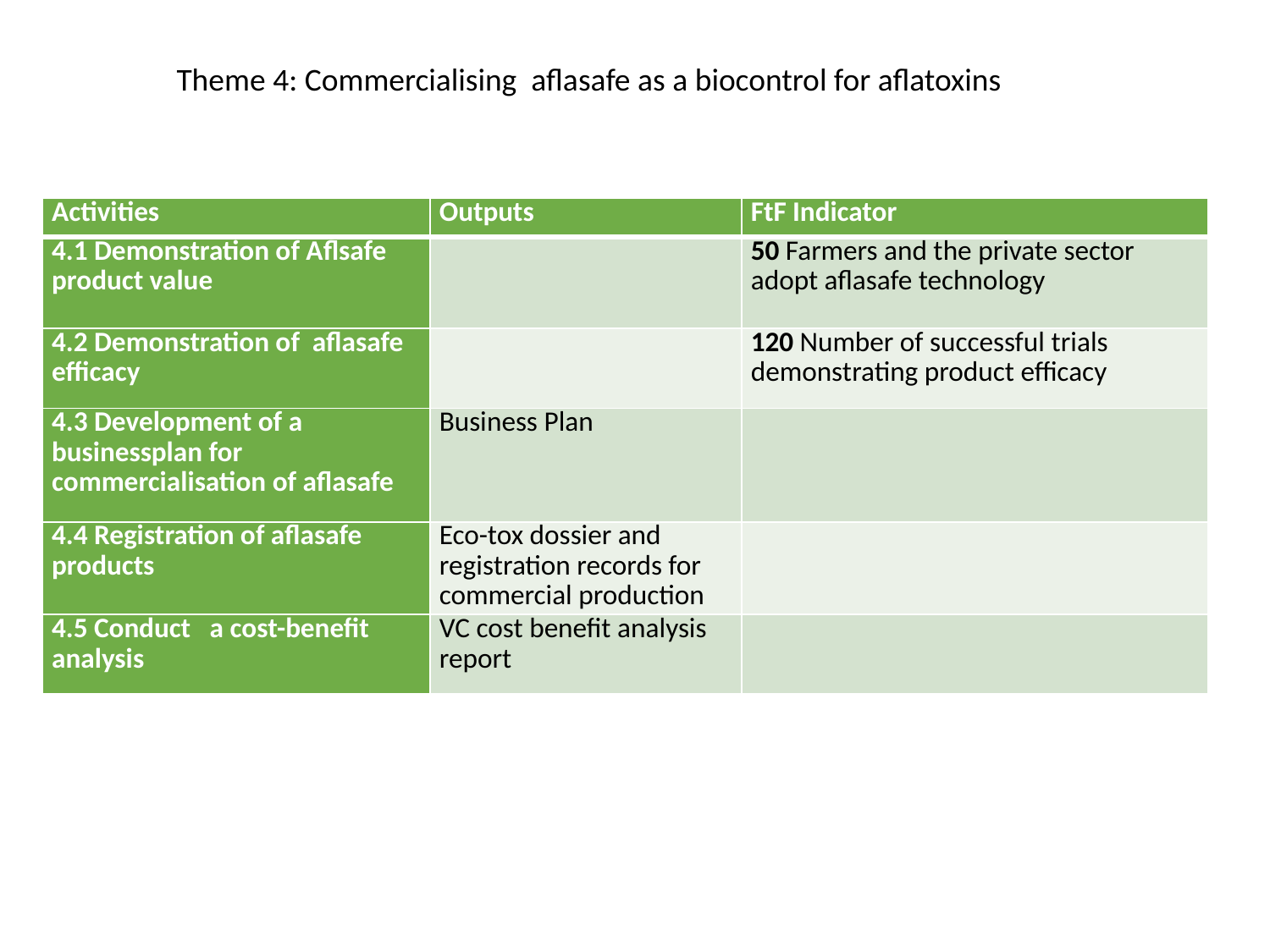

Theme 4: Commercialising  aflasafe as a biocontrol for aflatoxins
| Activities | Outputs | FtF Indicator |
| --- | --- | --- |
| 4.1 Demonstration of Aflsafe product value |  | 50 Farmers and the private sector adopt aflasafe technology |
| 4.2 Demonstration of aflasafe efficacy |  | 120 Number of successful trials demonstrating product efficacy |
| 4.3 Development of a businessplan for commercialisation of aflasafe | Business Plan |  |
| 4.4 Registration of aflasafe products | Eco-tox dossier and registration records for commercial production |  |
| 4.5 Conduct a cost-benefit analysis | VC cost benefit analysis report |  |